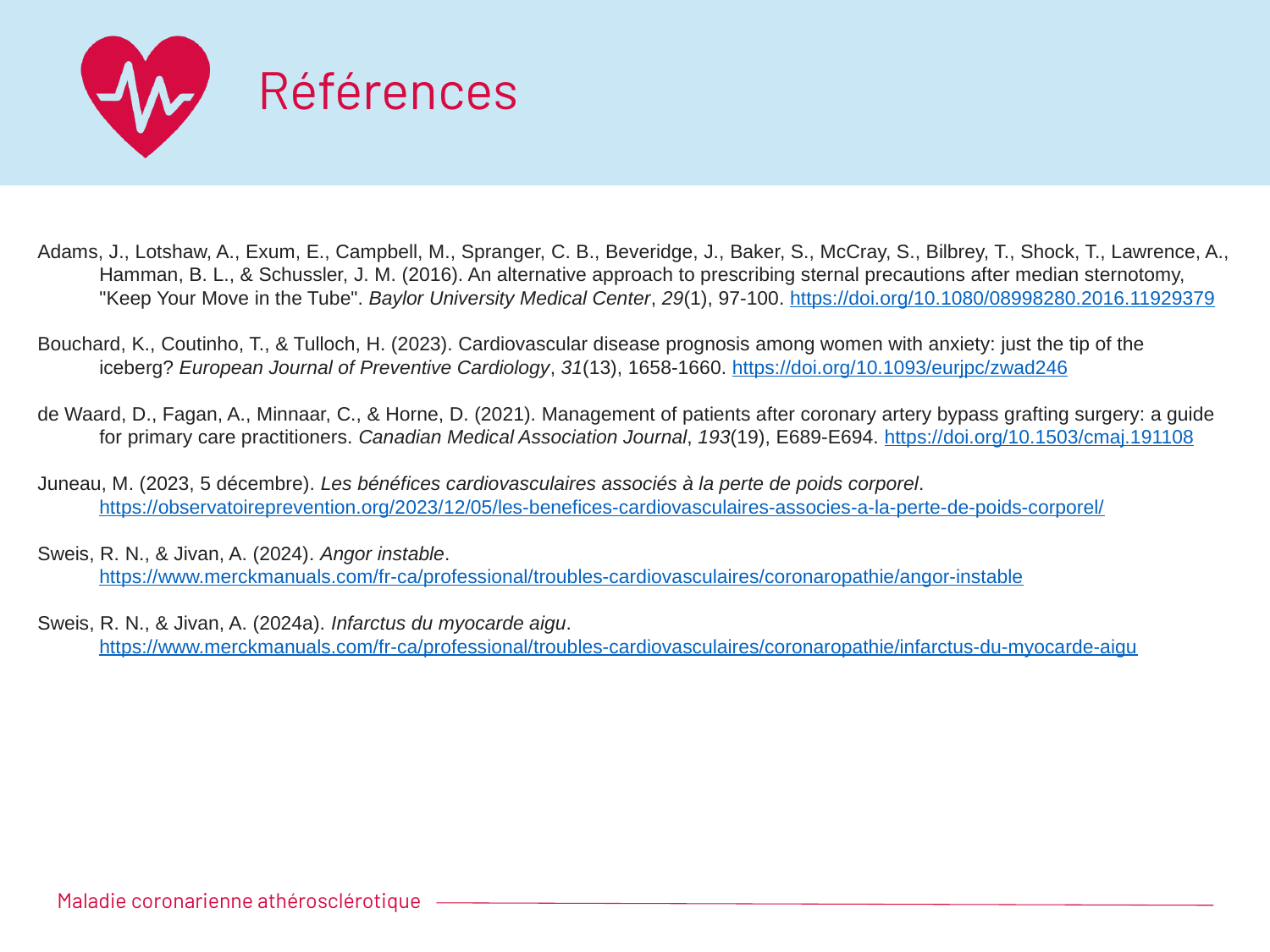

# Références
Adams, J., Lotshaw, A., Exum, E., Campbell, M., Spranger, C. B., Beveridge, J., Baker, S., McCray, S., Bilbrey, T., Shock, T., Lawrence, A., Hamman, B. L., & Schussler, J. M. (2016). An alternative approach to prescribing sternal precautions after median sternotomy, "Keep Your Move in the Tube". Baylor University Medical Center, 29(1), 97-100. https://doi.org/10.1080/08998280.2016.11929379

Bouchard, K., Coutinho, T., & Tulloch, H. (2023). Cardiovascular disease prognosis among women with anxiety: just the tip of the iceberg? European Journal of Preventive Cardiology, 31(13), 1658-1660. https://doi.org/10.1093/eurjpc/zwad246

de Waard, D., Fagan, A., Minnaar, C., & Horne, D. (2021). Management of patients after coronary artery bypass grafting surgery: a guide for primary care practitioners. Canadian Medical Association Journal, 193(19), E689-E694. https://doi.org/10.1503/cmaj.191108

Juneau, M. (2023, 5 décembre). Les bénéfices cardiovasculaires associés à la perte de poids corporel. https://observatoireprevention.org/2023/12/05/les-benefices-cardiovasculaires-associes-a-la-perte-de-poids-corporel/

Sweis, R. N., & Jivan, A. (2024). Angor instable. https://www.merckmanuals.com/fr-ca/professional/troubles-cardiovasculaires/coronaropathie/angor-instable

Sweis, R. N., & Jivan, A. (2024a). Infarctus du myocarde aigu. https://www.merckmanuals.com/fr-ca/professional/troubles-cardiovasculaires/coronaropathie/infarctus-du-myocarde-aigu